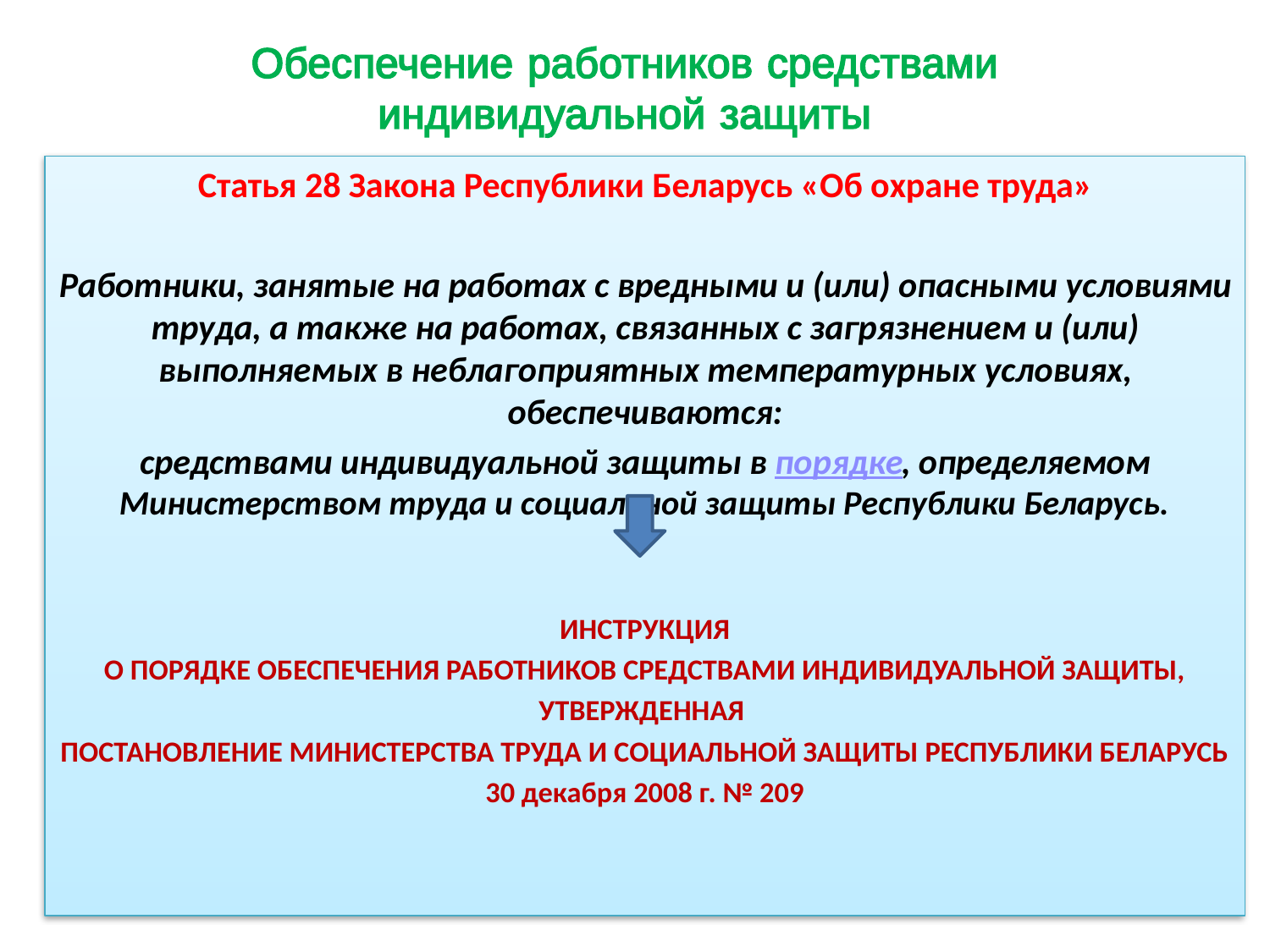

# Обеспечение работников средствами индивидуальной защиты
Статья 28 Закона Республики Беларусь «Об охране труда»

Работники, занятые на работах с вредными и (или) опасными условиями труда, а также на работах, связанных с загрязнением и (или) выполняемых в неблагоприятных температурных условиях, обеспечиваются:
средствами индивидуальной защиты в порядке, определяемом Министерством труда и социальной защиты Республики Беларусь.

ИНСТРУКЦИЯ
О ПОРЯДКЕ ОБЕСПЕЧЕНИЯ РАБОТНИКОВ СРЕДСТВАМИ ИНДИВИДУАЛЬНОЙ ЗАЩИТЫ,
УТВЕРЖДЕННАЯ
ПОСТАНОВЛЕНИЕ МИНИСТЕРСТВА ТРУДА И СОЦИАЛЬНОЙ ЗАЩИТЫ РЕСПУБЛИКИ БЕЛАРУСЬ
30 декабря 2008 г. № 209